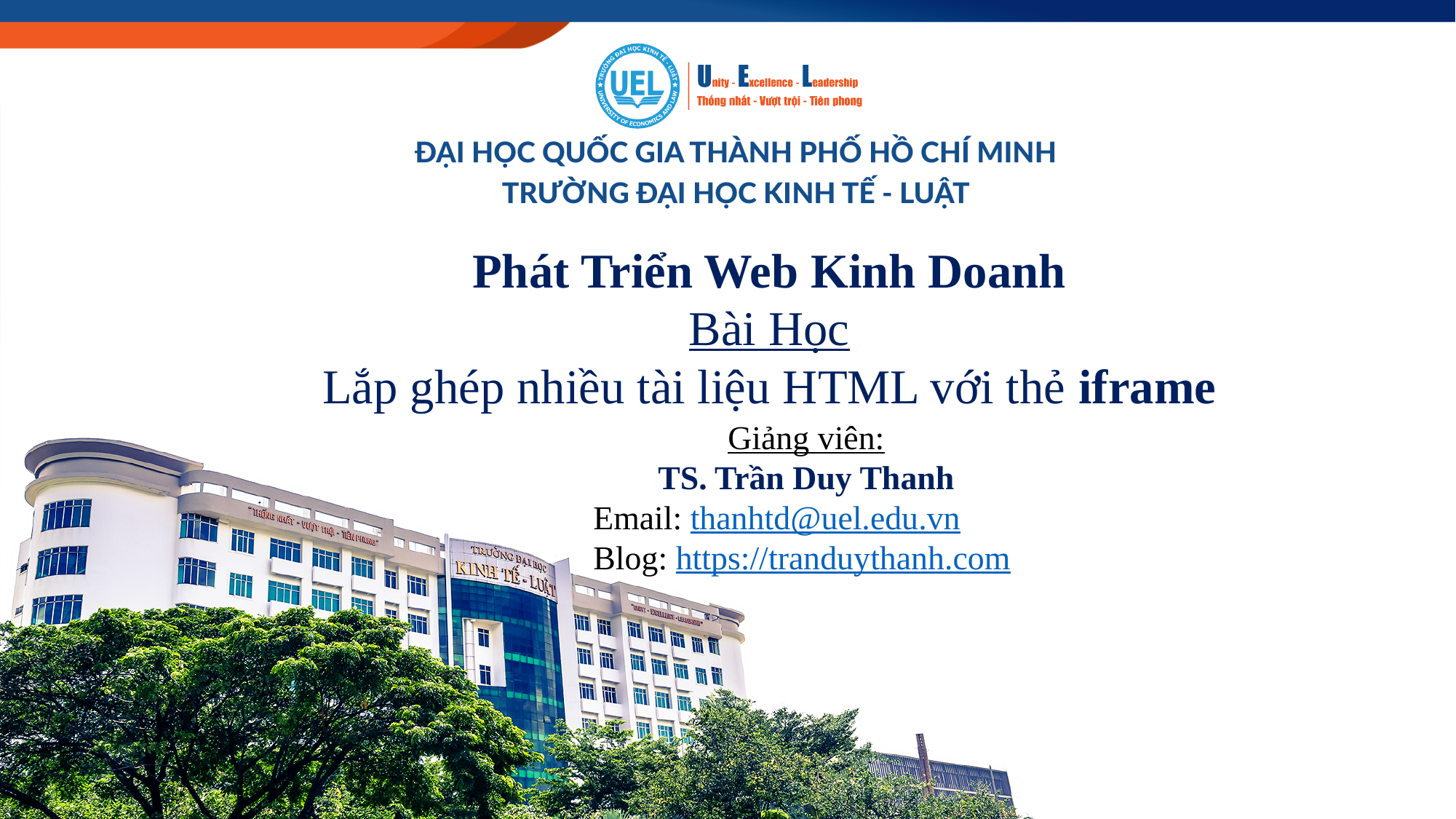

Phát Triển Web Kinh Doanh
Bài Học
Lắp ghép nhiều tài liệu HTML với thẻ iframe
Giảng viên:
TS. Trần Duy Thanh
Email: thanhtd@uel.edu.vn
Blog: https://tranduythanh.com